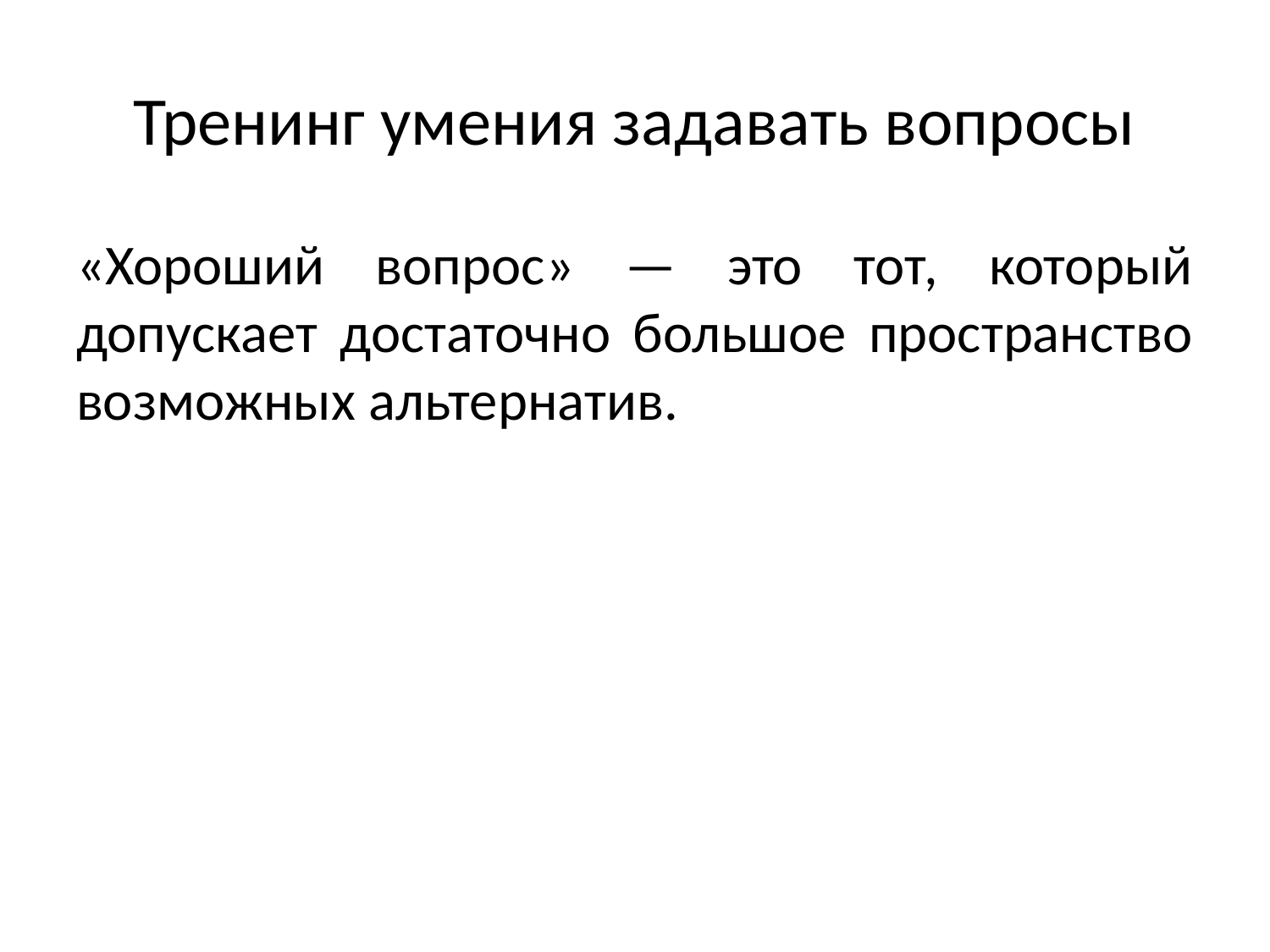

# Тренинг умения задавать вопросы
«Хороший вопрос» — это тот, который допускает достаточно большое пространство возможных альтернатив.